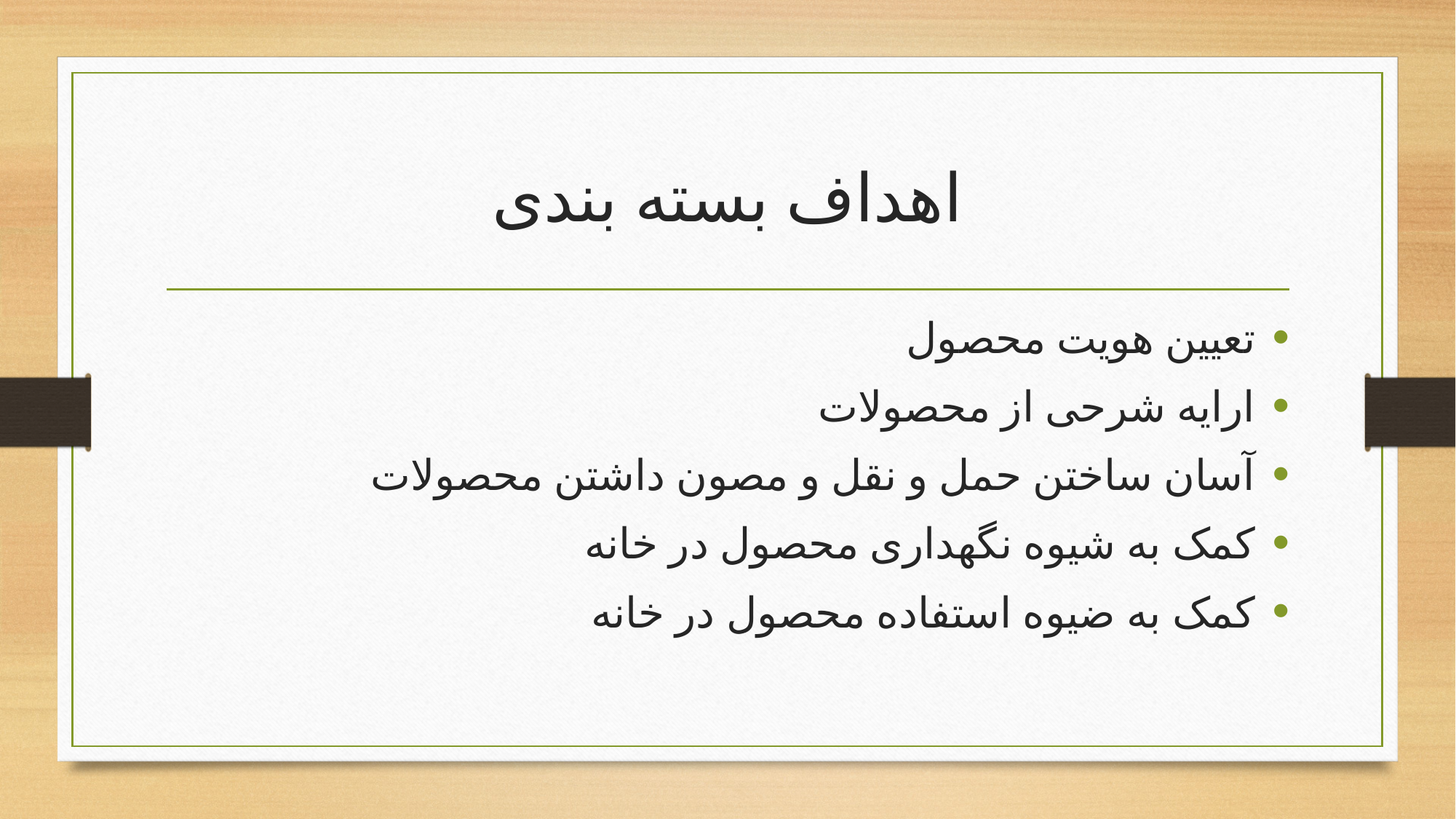

# اهداف بسته بندی
تعیین هویت محصول
ارایه شرحی از محصولات
آسان ساختن حمل و نقل و مصون داشتن محصولات
کمک به شیوه نگهداری محصول در خانه
کمک به ضیوه استفاده محصول در خانه